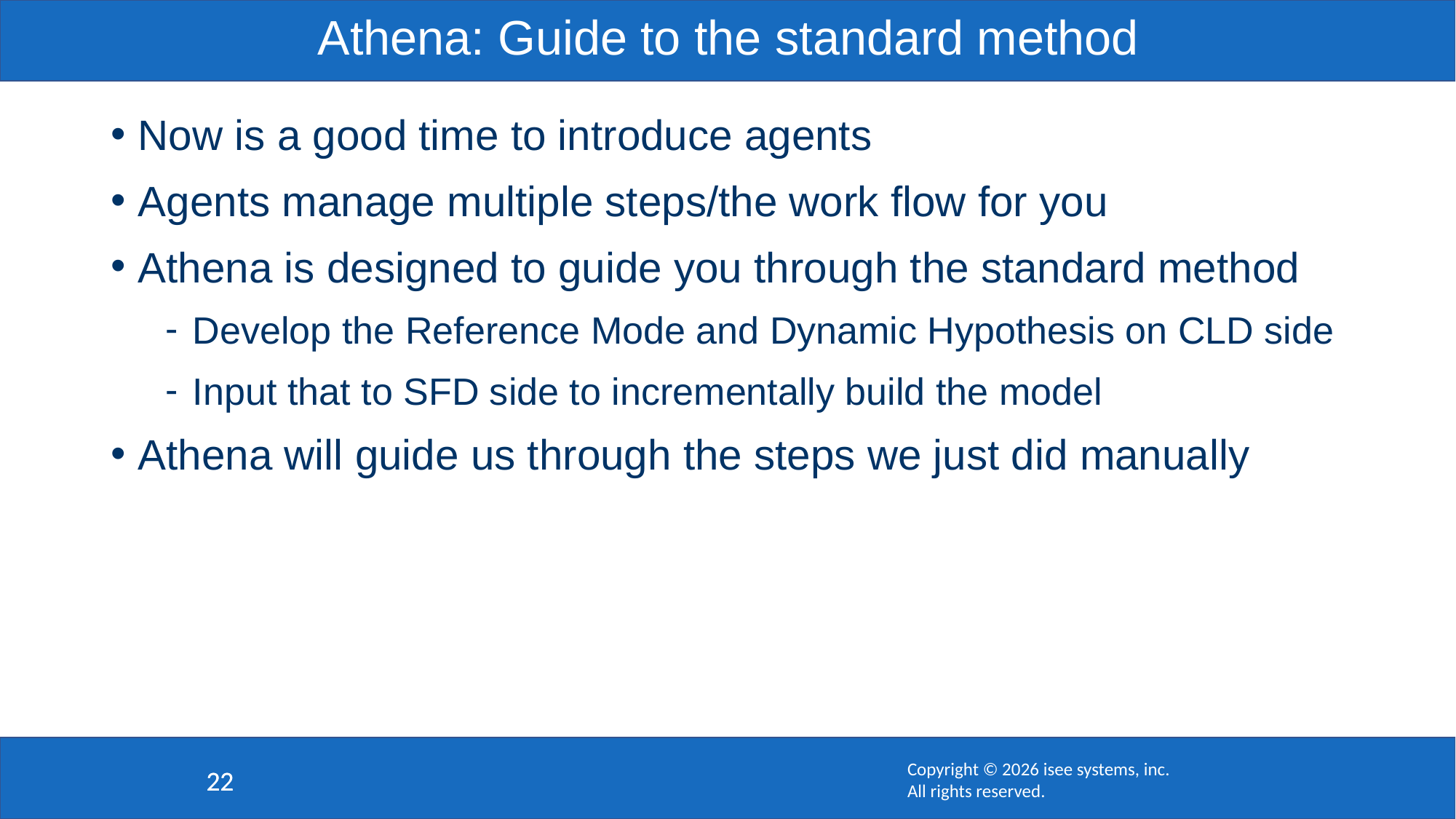

# Athena: Guide to the standard method
Now is a good time to introduce agents
Agents manage multiple steps/the work flow for you
Athena is designed to guide you through the standard method
Develop the Reference Mode and Dynamic Hypothesis on CLD side
Input that to SFD side to incrementally build the model
Athena will guide us through the steps we just did manually